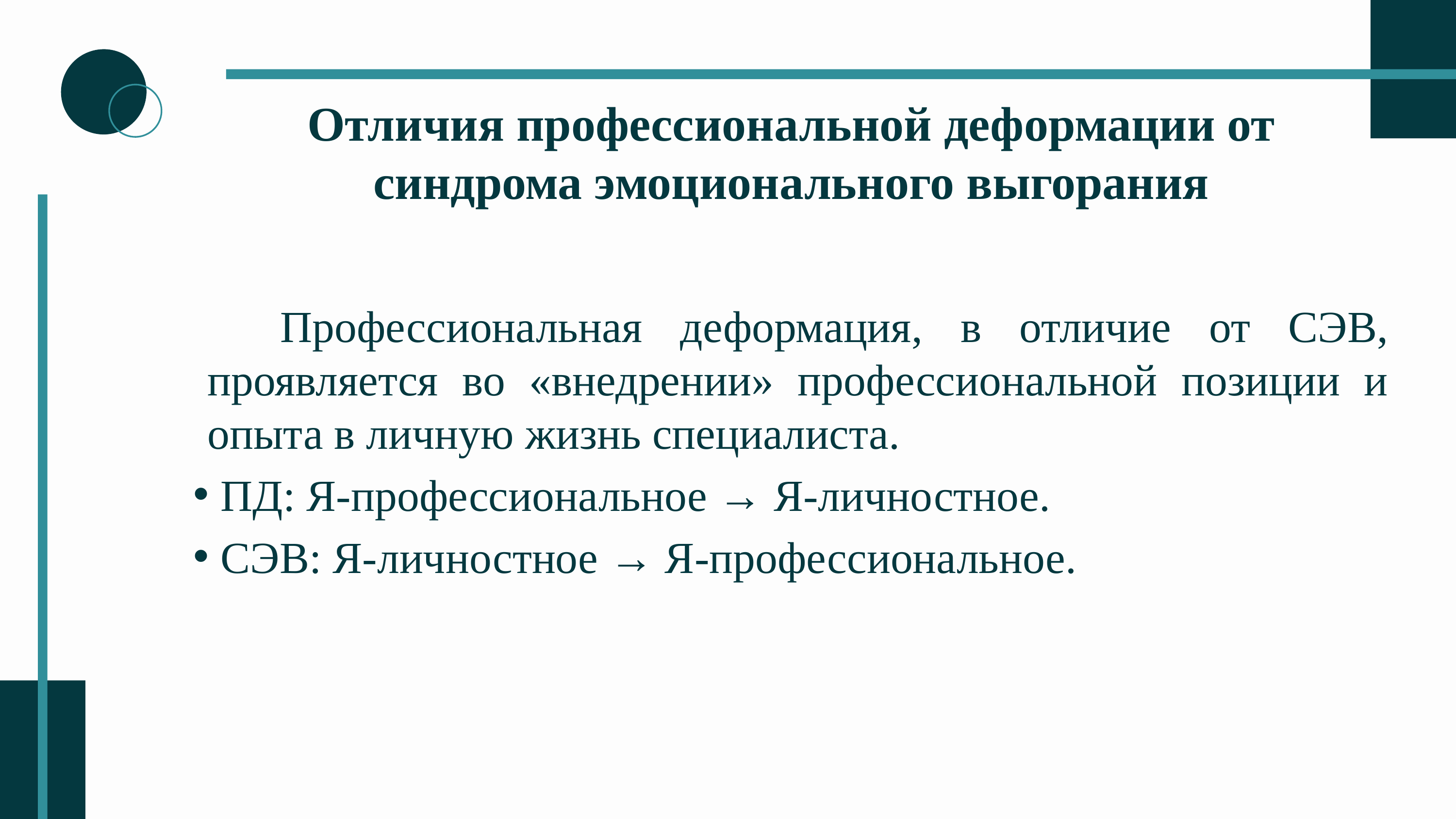

Отличия профессиональной деформации от синдрома эмоционального выгорания

	Профессиональная деформация, в отличие от СЭВ, проявляется во «внедрении» профессиональной позиции и опыта в личную жизнь специалиста.
ПД: Я-профессиональное → Я-личностное.
СЭВ: Я-личностное → Я-профессиональное.